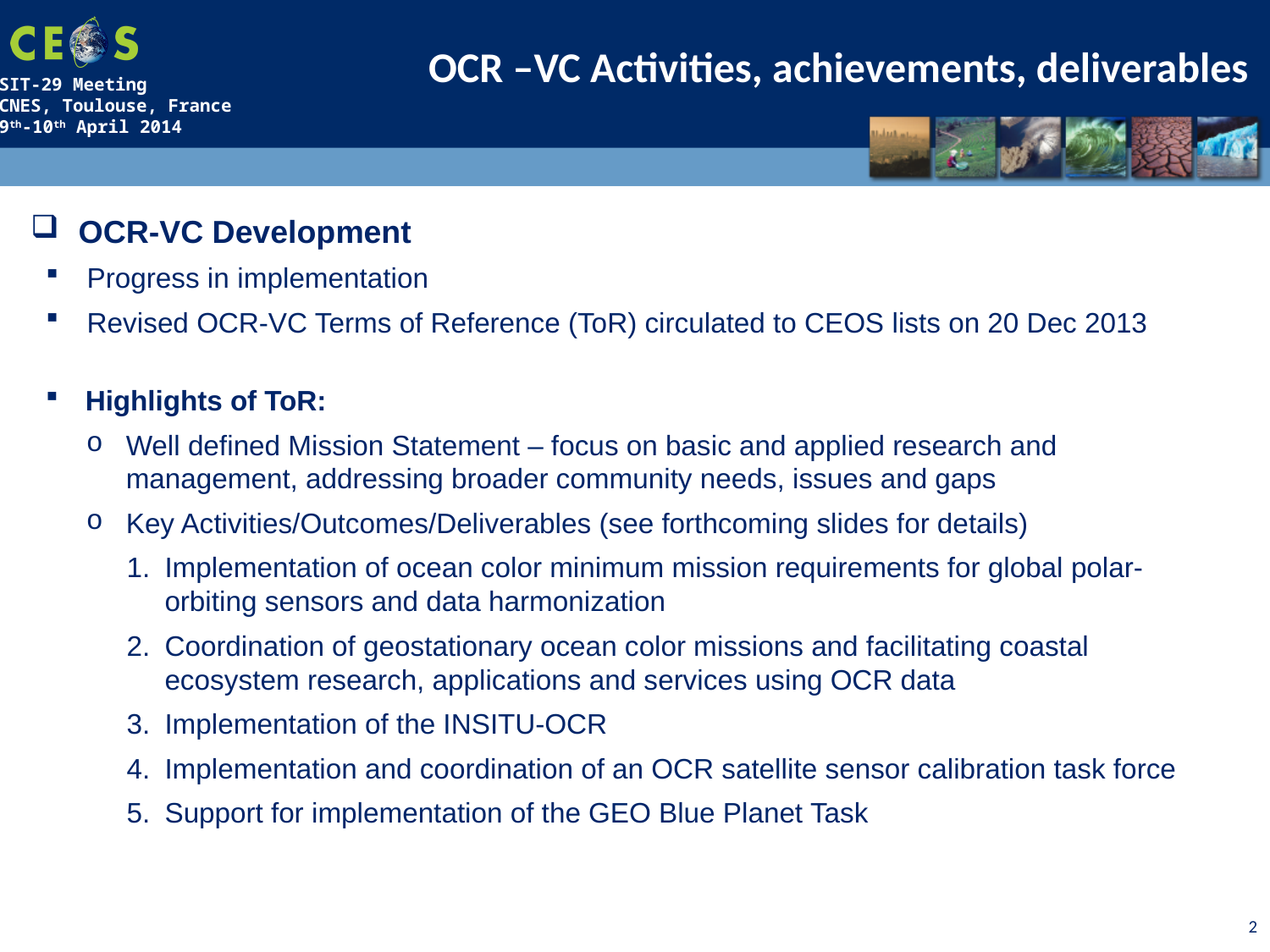

OCR –VC Activities, achievements, deliverables
OCR-VC Development
Progress in implementation
Revised OCR-VC Terms of Reference (ToR) circulated to CEOS lists on 20 Dec 2013

Highlights of ToR:
Well defined Mission Statement – focus on basic and applied research and management, addressing broader community needs, issues and gaps
Key Activities/Outcomes/Deliverables (see forthcoming slides for details)
Implementation of ocean color minimum mission requirements for global polar-orbiting sensors and data harmonization
Coordination of geostationary ocean color missions and facilitating coastal ecosystem research, applications and services using OCR data
Implementation of the INSITU-OCR
Implementation and coordination of an OCR satellite sensor calibration task force
Support for implementation of the GEO Blue Planet Task

2